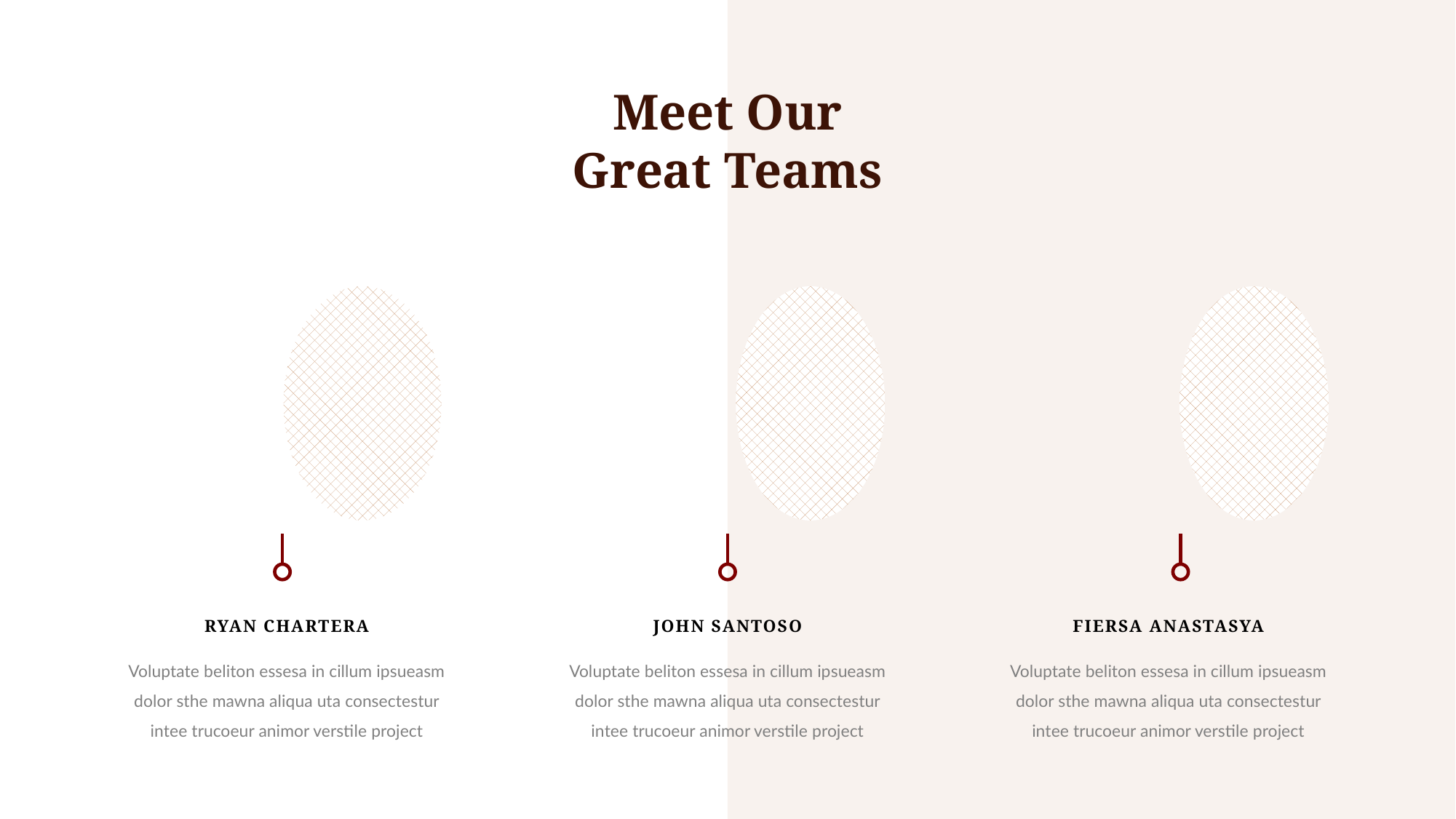

Meet Our Great Teams

RYAN CHARTERA
JOHN SANTOSO
FIERSA ANASTASYA
Voluptate beliton essesa in cillum ipsueasm dolor sthe mawna aliqua uta consectestur intee trucoeur animor verstile project
Voluptate beliton essesa in cillum ipsueasm dolor sthe mawna aliqua uta consectestur intee trucoeur animor verstile project
Voluptate beliton essesa in cillum ipsueasm dolor sthe mawna aliqua uta consectestur intee trucoeur animor verstile project